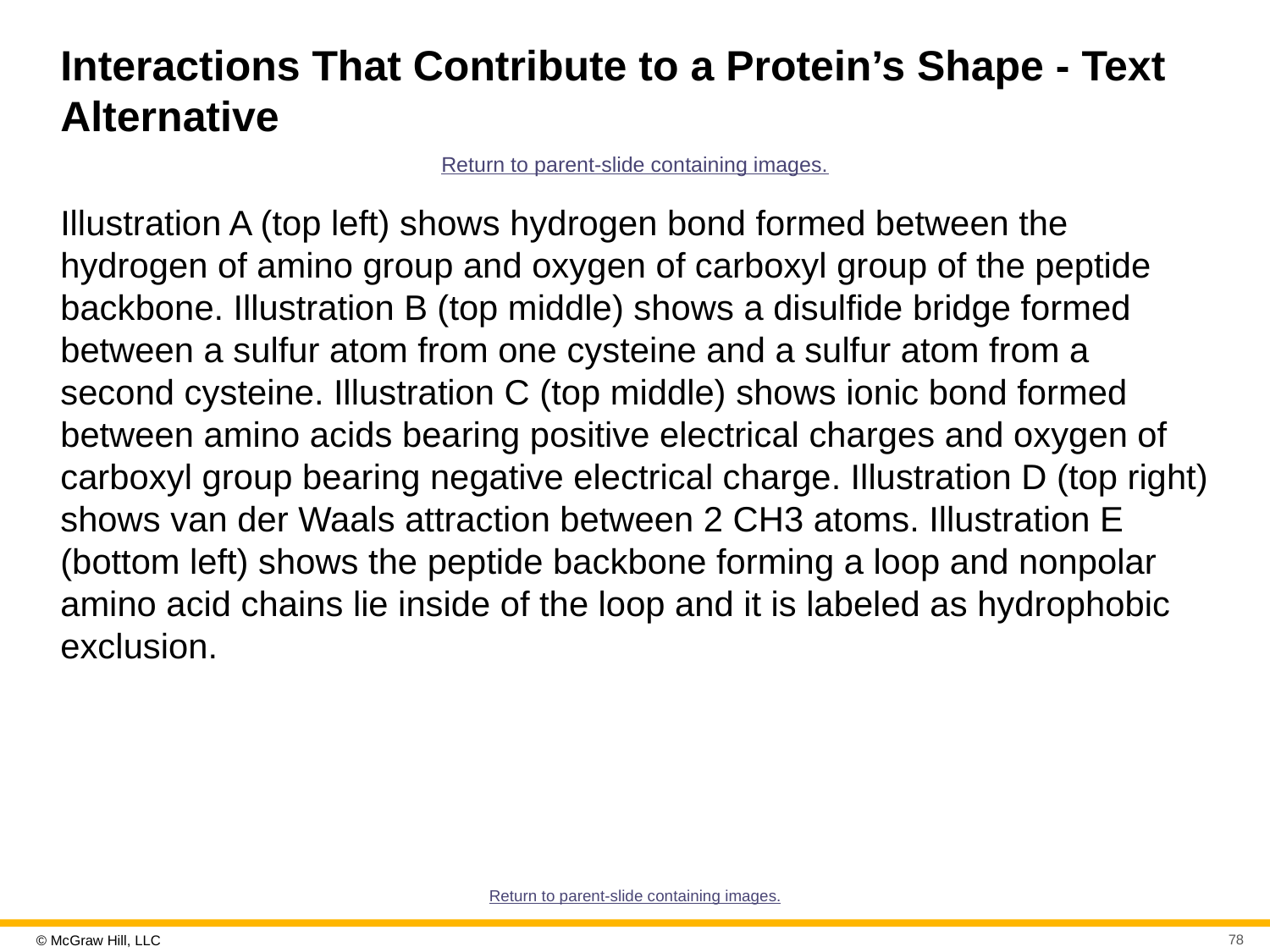

# Interactions That Contribute to a Protein’s Shape - Text Alternative
Return to parent-slide containing images.
Illustration A (top left) shows hydrogen bond formed between the hydrogen of amino group and oxygen of carboxyl group of the peptide backbone. Illustration B (top middle) shows a disulfide bridge formed between a sulfur atom from one cysteine and a sulfur atom from a second cysteine. Illustration C (top middle) shows ionic bond formed between amino acids bearing positive electrical charges and oxygen of carboxyl group bearing negative electrical charge. Illustration D (top right) shows van der Waals attraction between 2 CH3 atoms. Illustration E (bottom left) shows the peptide backbone forming a loop and nonpolar amino acid chains lie inside of the loop and it is labeled as hydrophobic exclusion.
Return to parent-slide containing images.
78